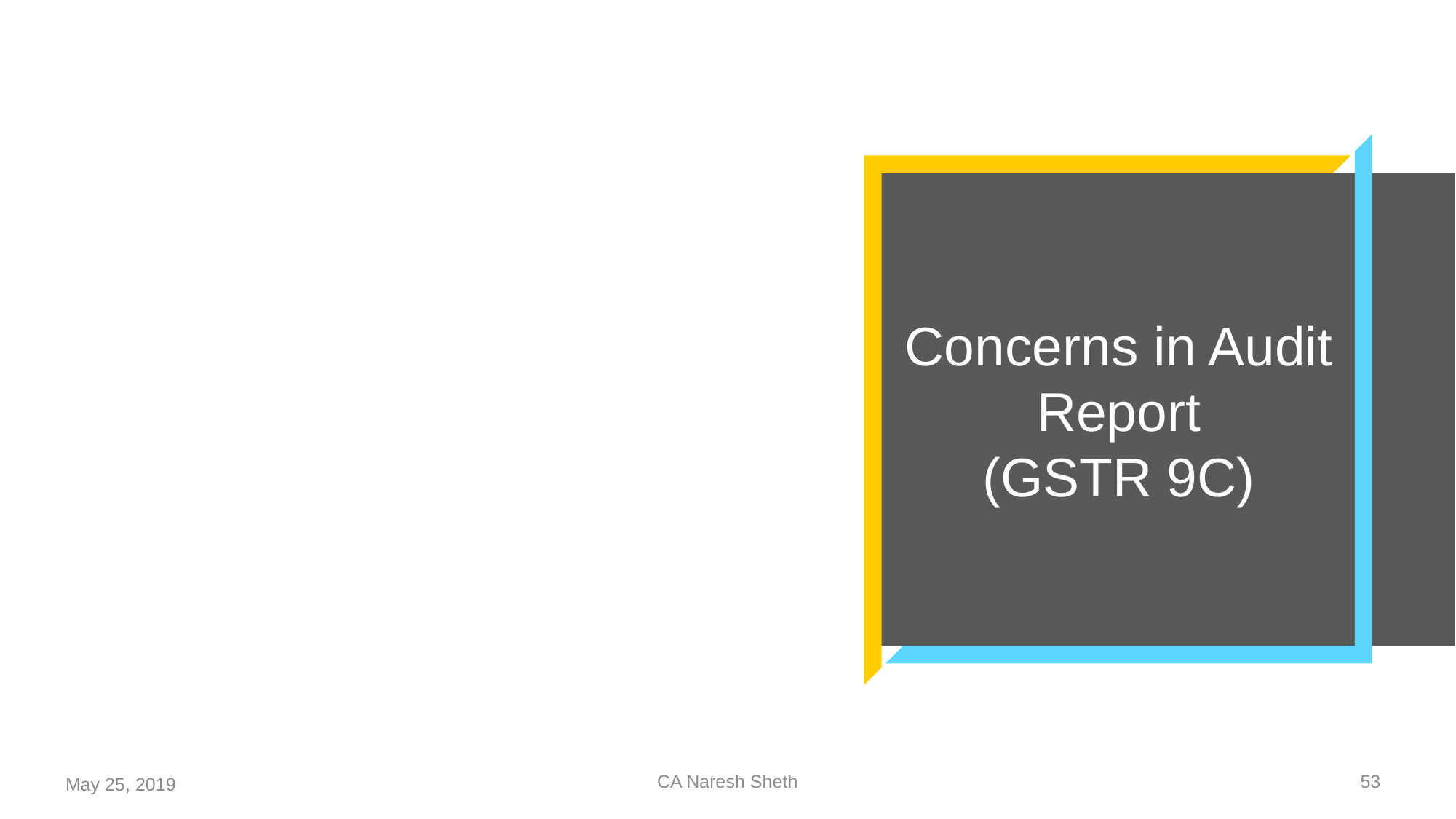

# Concerns in Audit Report (GSTR 9C)
CA Naresh Sheth
53
May 25, 2019